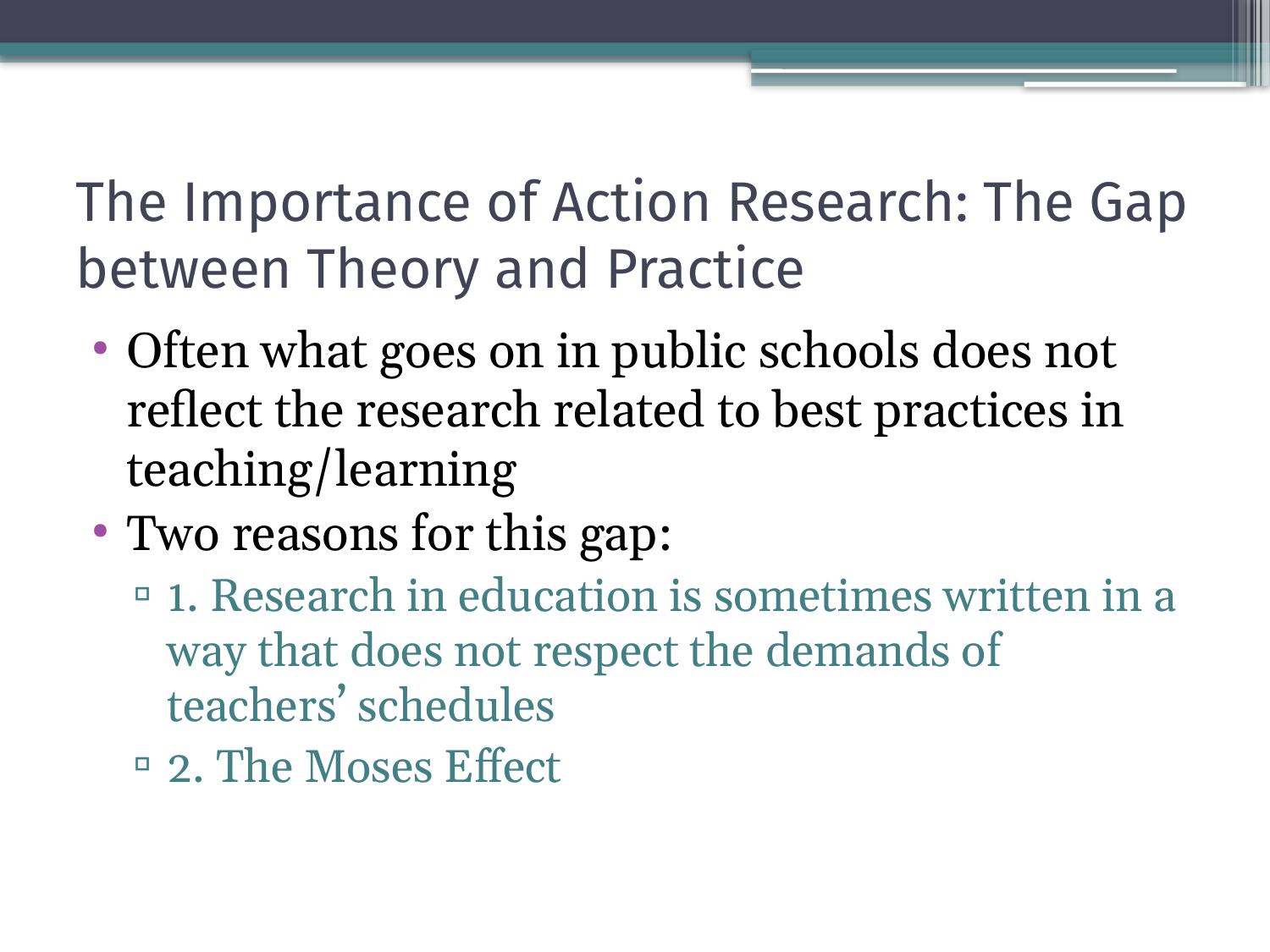

# The Importance of Action Research: The Gap between Theory and Practice
Often what goes on in public schools does not reflect the research related to best practices in teaching/learning
Two reasons for this gap:
1. Research in education is sometimes written in a way that does not respect the demands of teachers’ schedules
2. The Moses Effect